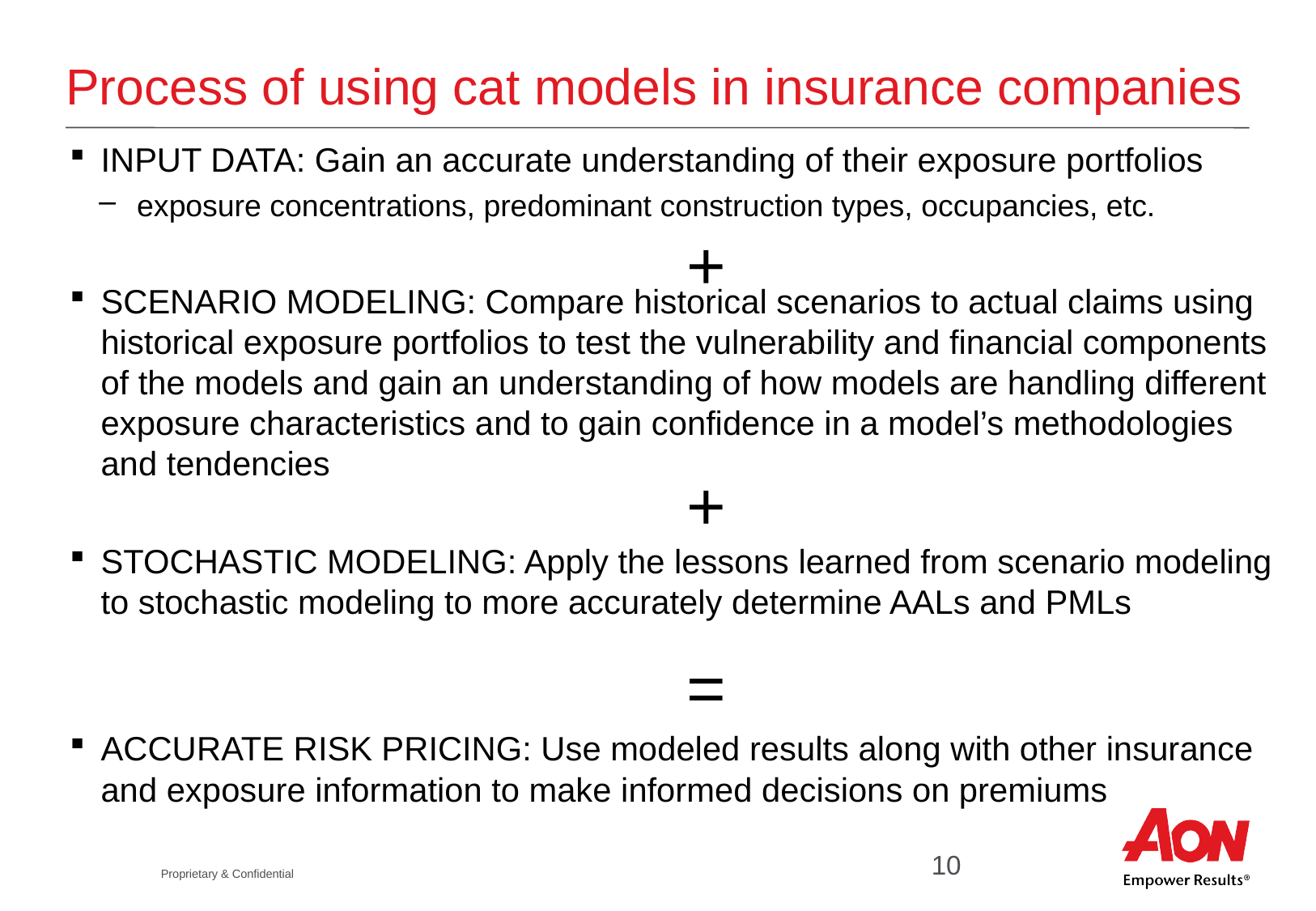

# Process of using cat models in insurance companies
INPUT DATA: Gain an accurate understanding of their exposure portfolios
exposure concentrations, predominant construction types, occupancies, etc.

SCENARIO MODELING: Compare historical scenarios to actual claims using historical exposure portfolios to test the vulnerability and financial components of the models and gain an understanding of how models are handling different exposure characteristics and to gain confidence in a model’s methodologies and tendencies

STOCHASTIC MODELING: Apply the lessons learned from scenario modeling to stochastic modeling to more accurately determine AALs and PMLs

ACCURATE RISK PRICING: Use modeled results along with other insurance and exposure information to make informed decisions on premiums

+
+
=